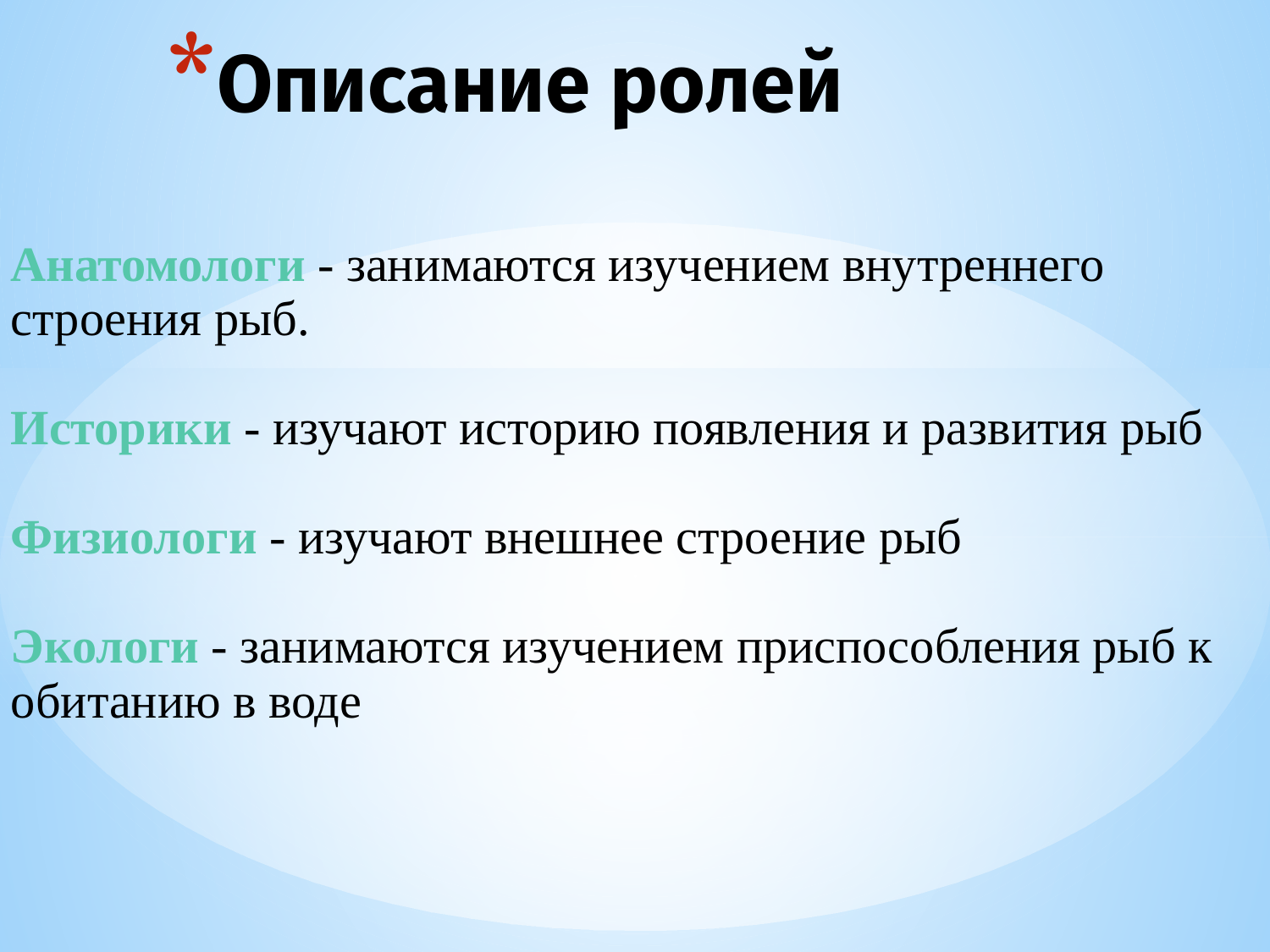

# Описание ролей
| Анатомологи - занимаются изучением внутреннего строения рыб. Историки - изучают историю появления и развития рыб Физиологи - изучают внешнее строение рыб Экологи - занимаются изучением приспособления рыб к обитанию в воде |
| --- |